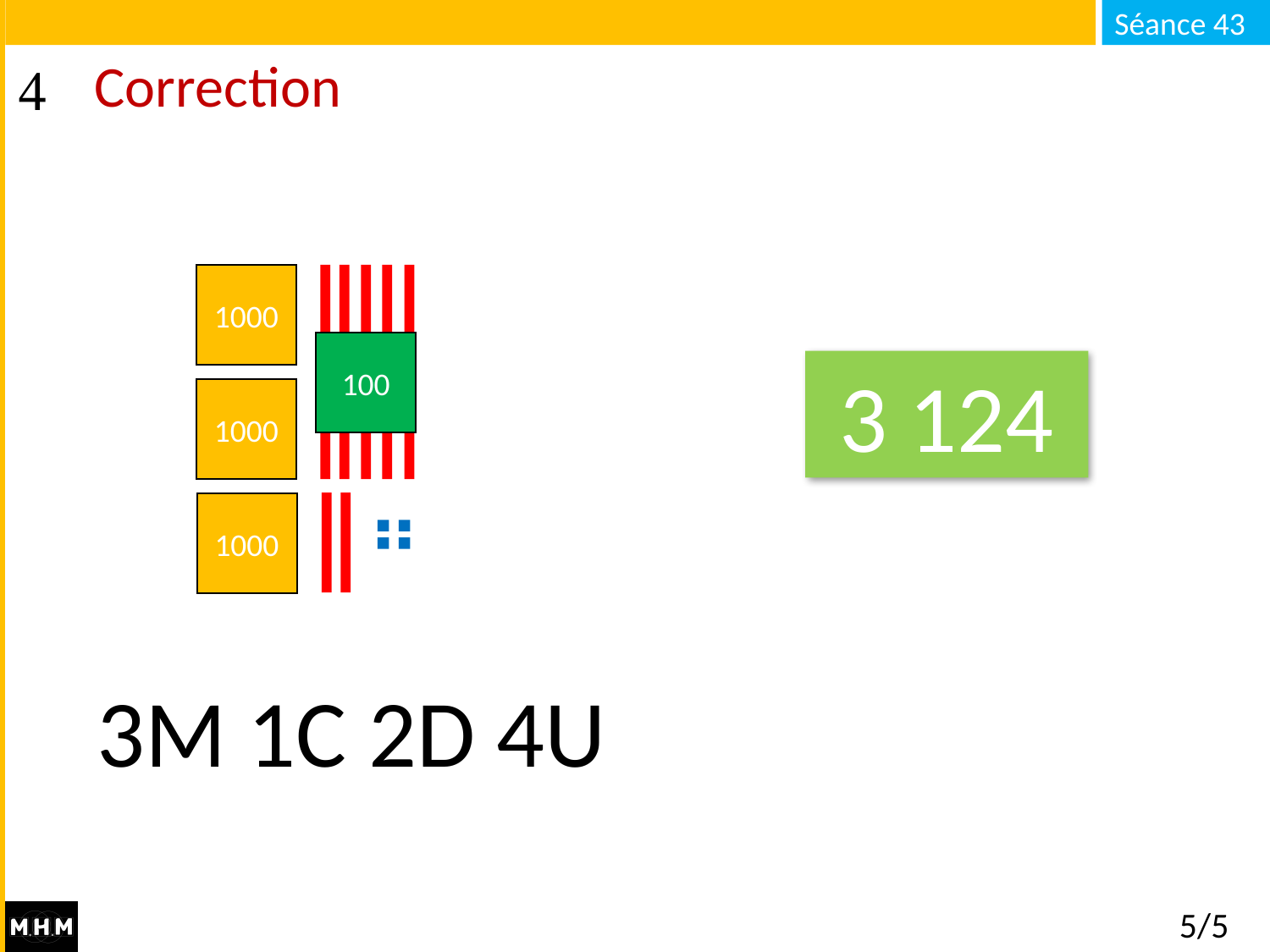

# Correction
1000

100
3 124
1000

1000

3M 1C 2D 4U
5/5